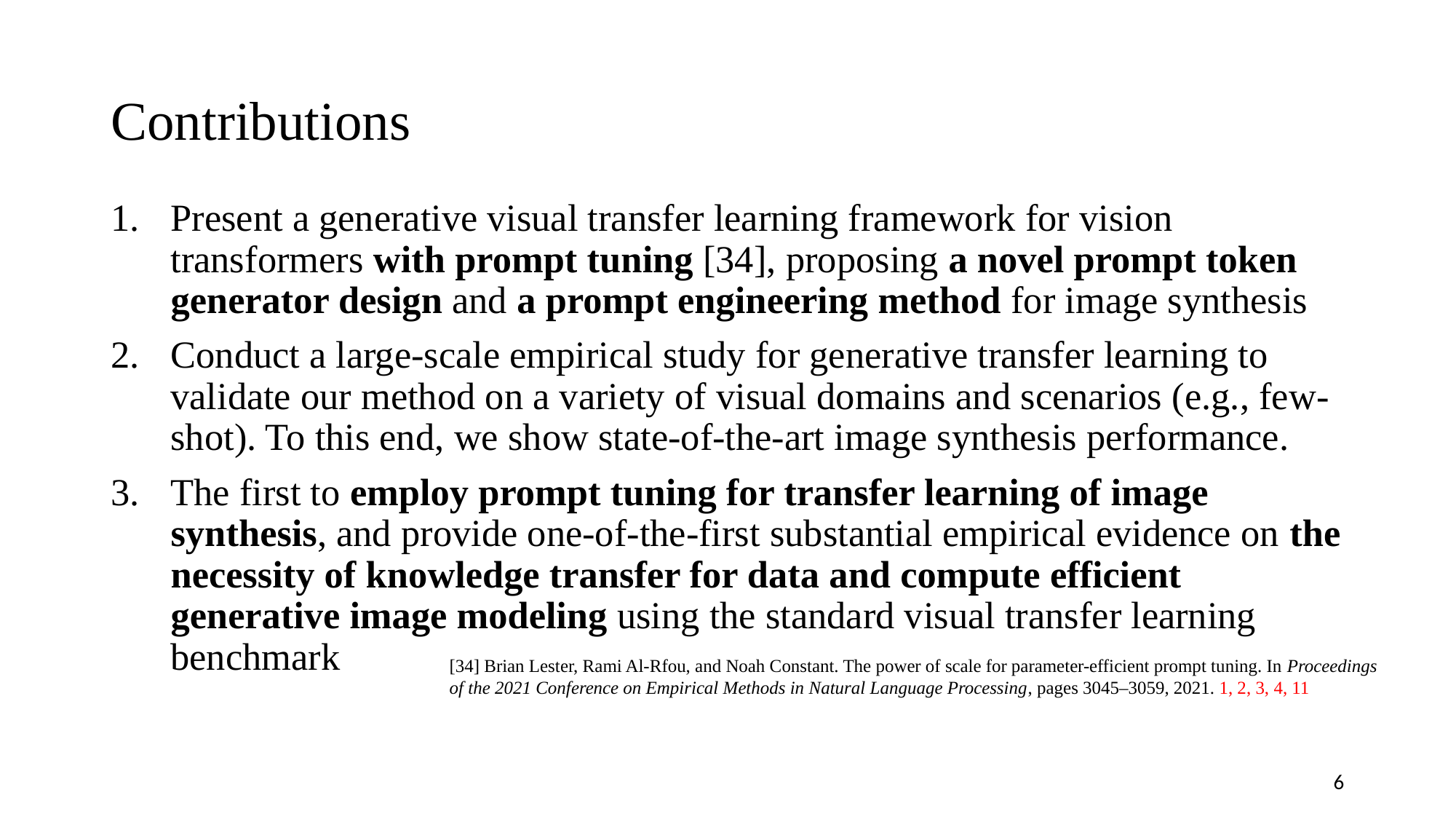

# Contributions
Present a generative visual transfer learning framework for vision transformers with prompt tuning [34], proposing a novel prompt token generator design and a prompt engineering method for image synthesis
Conduct a large-scale empirical study for generative transfer learning to validate our method on a variety of visual domains and scenarios (e.g., few-shot). To this end, we show state-of-the-art image synthesis performance.
The first to employ prompt tuning for transfer learning of image synthesis, and provide one-of-the-first substantial empirical evidence on the necessity of knowledge transfer for data and compute efficient generative image modeling using the standard visual transfer learning benchmark

[34] Brian Lester, Rami Al-Rfou, and Noah Constant. The power of scale for parameter-efficient prompt tuning. In Proceedings of the 2021 Conference on Empirical Methods in Natural Language Processing, pages 3045–3059, 2021. 1, 2, 3, 4, 11
6